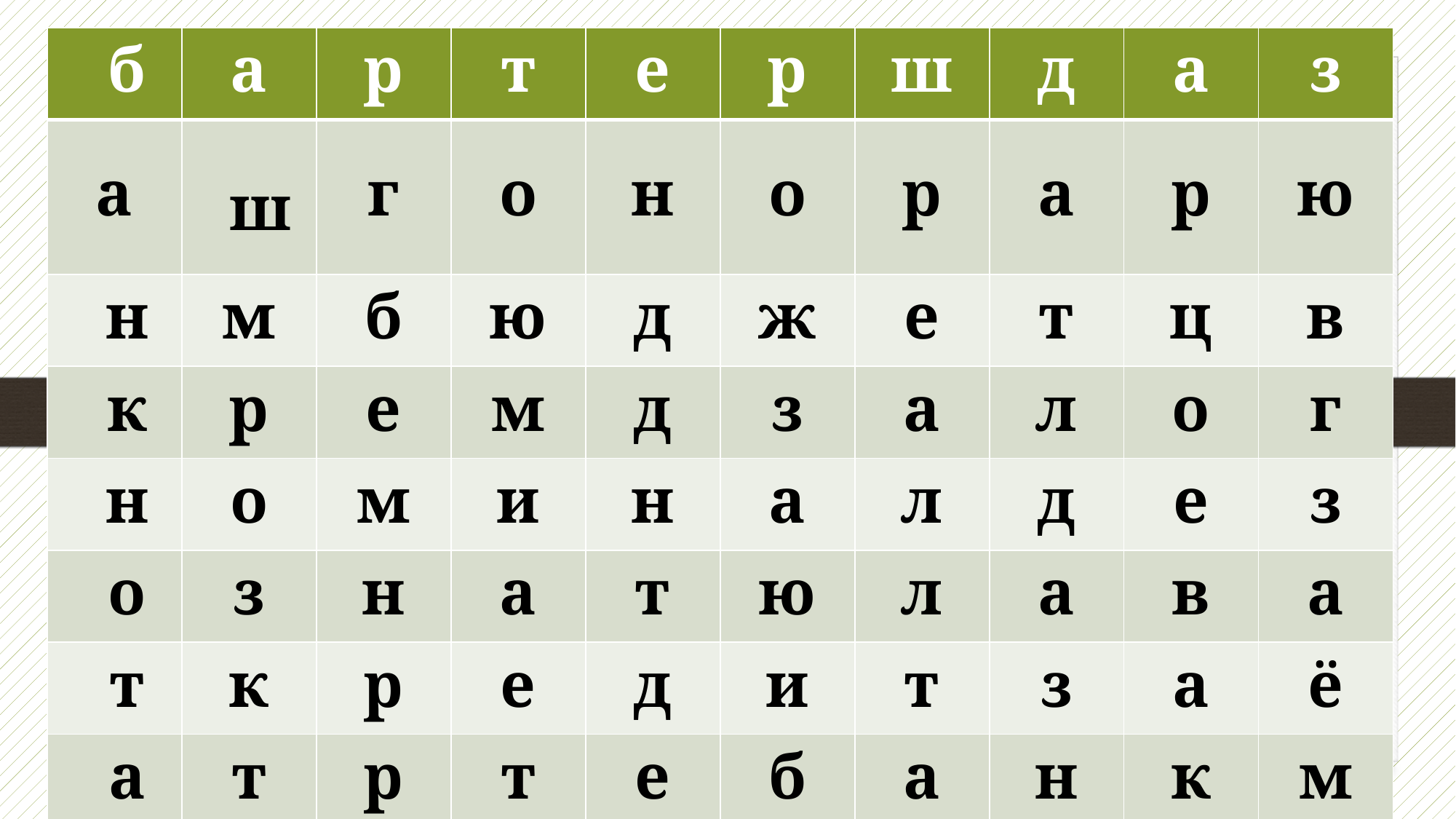

| б | а | р | т | е | р | ш | д | а | з |
| --- | --- | --- | --- | --- | --- | --- | --- | --- | --- |
| а | ш | г | о | н | о | р | а | р | ю |
| н | м | б | ю | д | ж | е | т | ц | в |
| к | р | е | м | д | з | а | л | о | г |
| н | о | м | и | н | а | л | д | е | з |
| о | з | н | а | т | ю | л | а | в | а |
| т | к | р | е | д | и | т | з | а | ё |
| а | т | р | т | е | б | а | н | к | м |